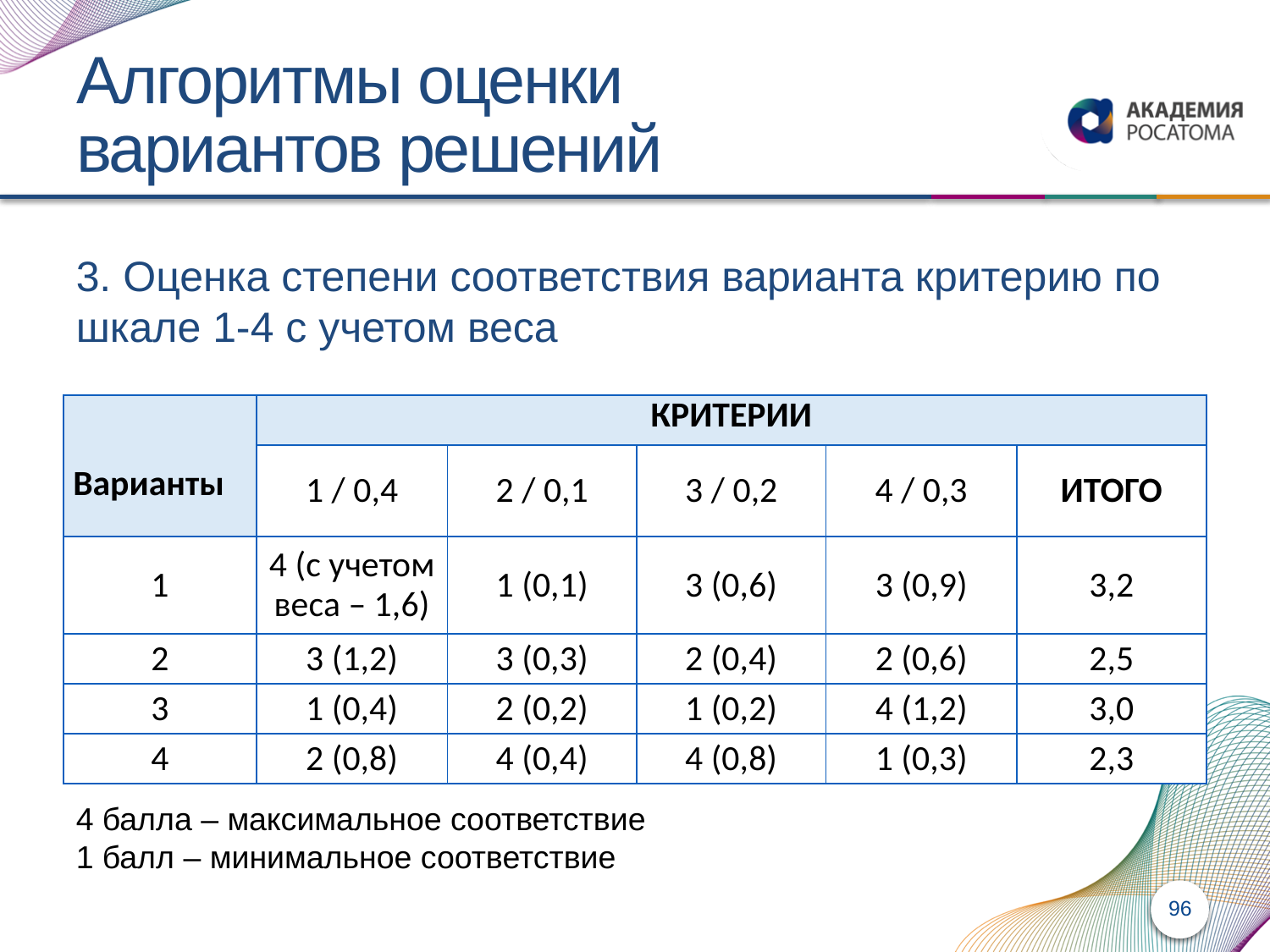

# Алгоритмы оценки вариантов решений
3. Оценка степени соответствия варианта критерию по шкале 1-4 с учетом веса
| Варианты | КРИТЕРИИ |  |  |  |  |
| --- | --- | --- | --- | --- | --- |
|  | 1 / 0,4 | 2 / 0,1 | 3 / 0,2 | 4 / 0,3 | ИТОГО |
| 1 | 4 (с учетом веса – 1,6) | 1 (0,1) | 3 (0,6) | 3 (0,9) | 3,2 |
| 2 | 3 (1,2) | 3 (0,3) | 2 (0,4) | 2 (0,6) | 2,5 |
| 3 | 1 (0,4) | 2 (0,2) | 1 (0,2) | 4 (1,2) | 3,0 |
| 4 | 2 (0,8) | 4 (0,4) | 4 (0,8) | 1 (0,3) | 2,3 |
4 балла – максимальное соответствие
1 балл – минимальное соответствие
96